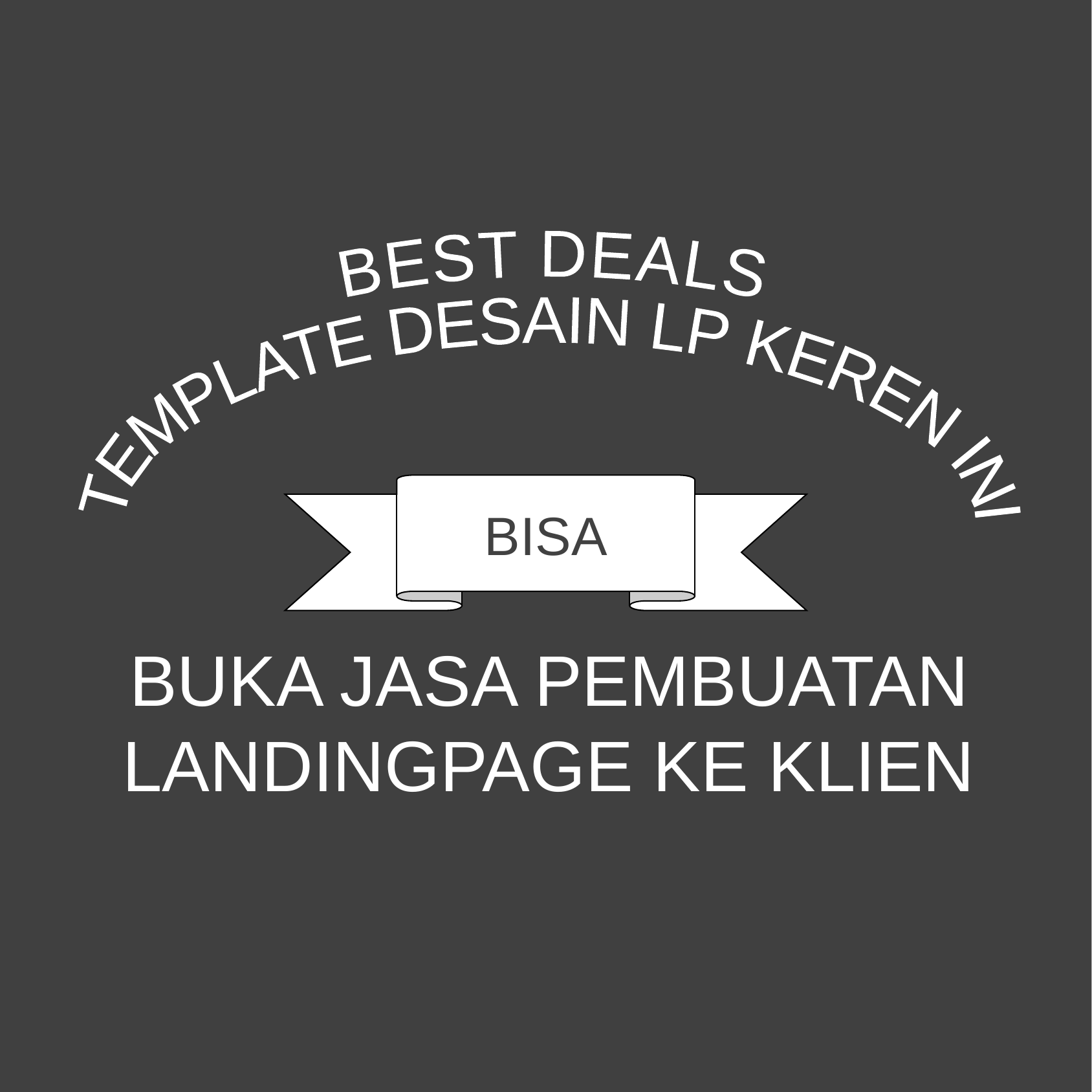

BEST DEALS
TEMPLATE DESAIN LP KEREN INI

BISA
BUKA JASA PEMBUATAN
LANDINGPAGE KE KLIEN